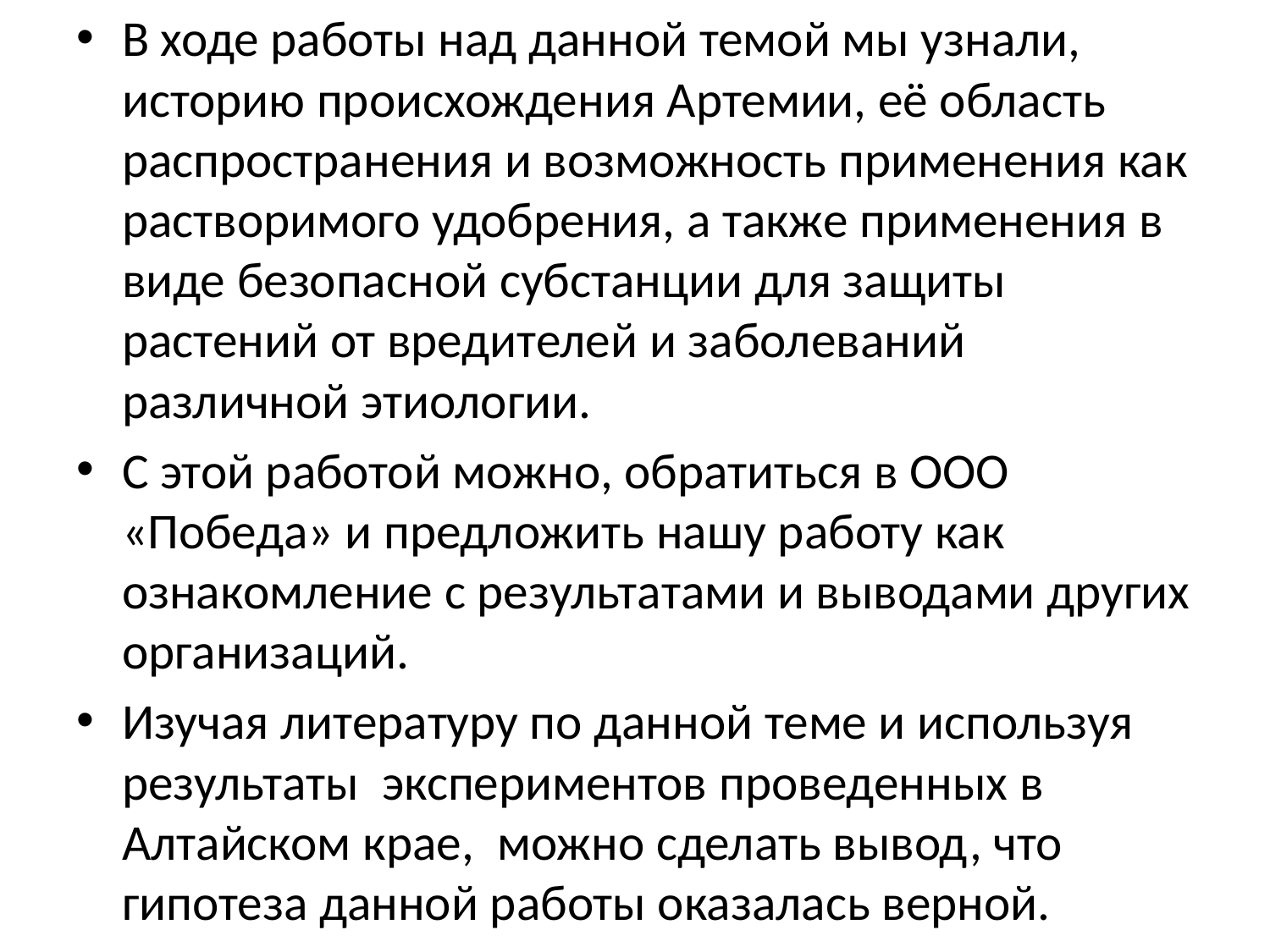

В ходе работы над данной темой мы узнали, историю происхождения Артемии, её область распространения и возможность применения как растворимого удобрения, а также применения в виде безопасной субстанции для защиты растений от вредителей и заболеваний различной этиологии.
С этой работой можно, обратиться в ООО «Победа» и предложить нашу работу как ознакомление с результатами и выводами других организаций.
Изучая литературу по данной теме и используя результаты  экспериментов проведенных в Алтайском крае,  можно сделать вывод, что гипотеза данной работы оказалась верной.

#